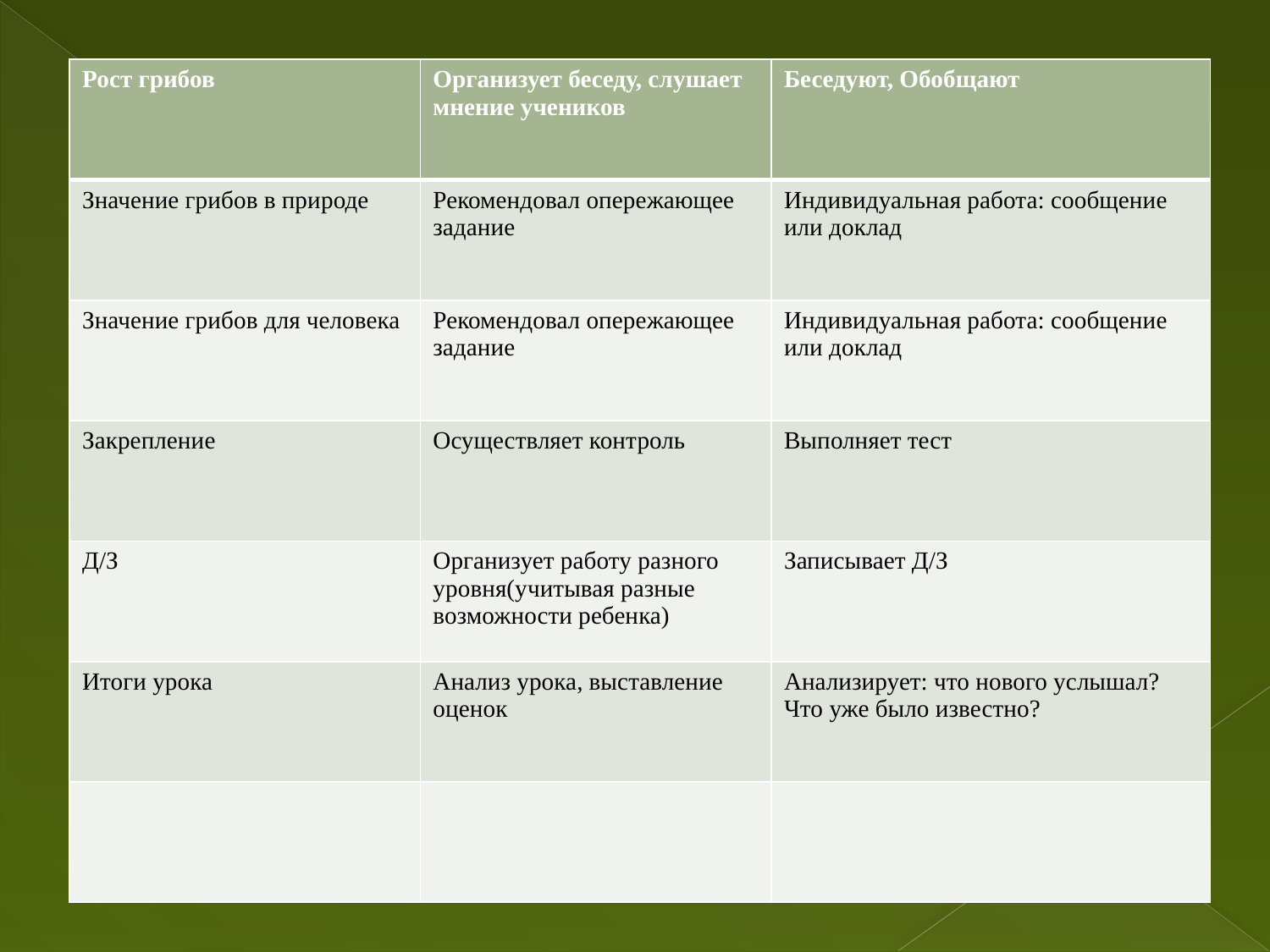

| Рост грибов | Организует беседу, слушает мнение учеников | Беседуют, Обобщают |
| --- | --- | --- |
| Значение грибов в природе | Рекомендовал опережающее задание | Индивидуальная работа: сообщение или доклад |
| Значение грибов для человека | Рекомендовал опережающее задание | Индивидуальная работа: сообщение или доклад |
| Закрепление | Осуществляет контроль | Выполняет тест |
| Д/З | Организует работу разного уровня(учитывая разные возможности ребенка) | Записывает Д/З |
| Итоги урока | Анализ урока, выставление оценок | Анализирует: что нового услышал? Что уже было известно? |
|  |  |  |